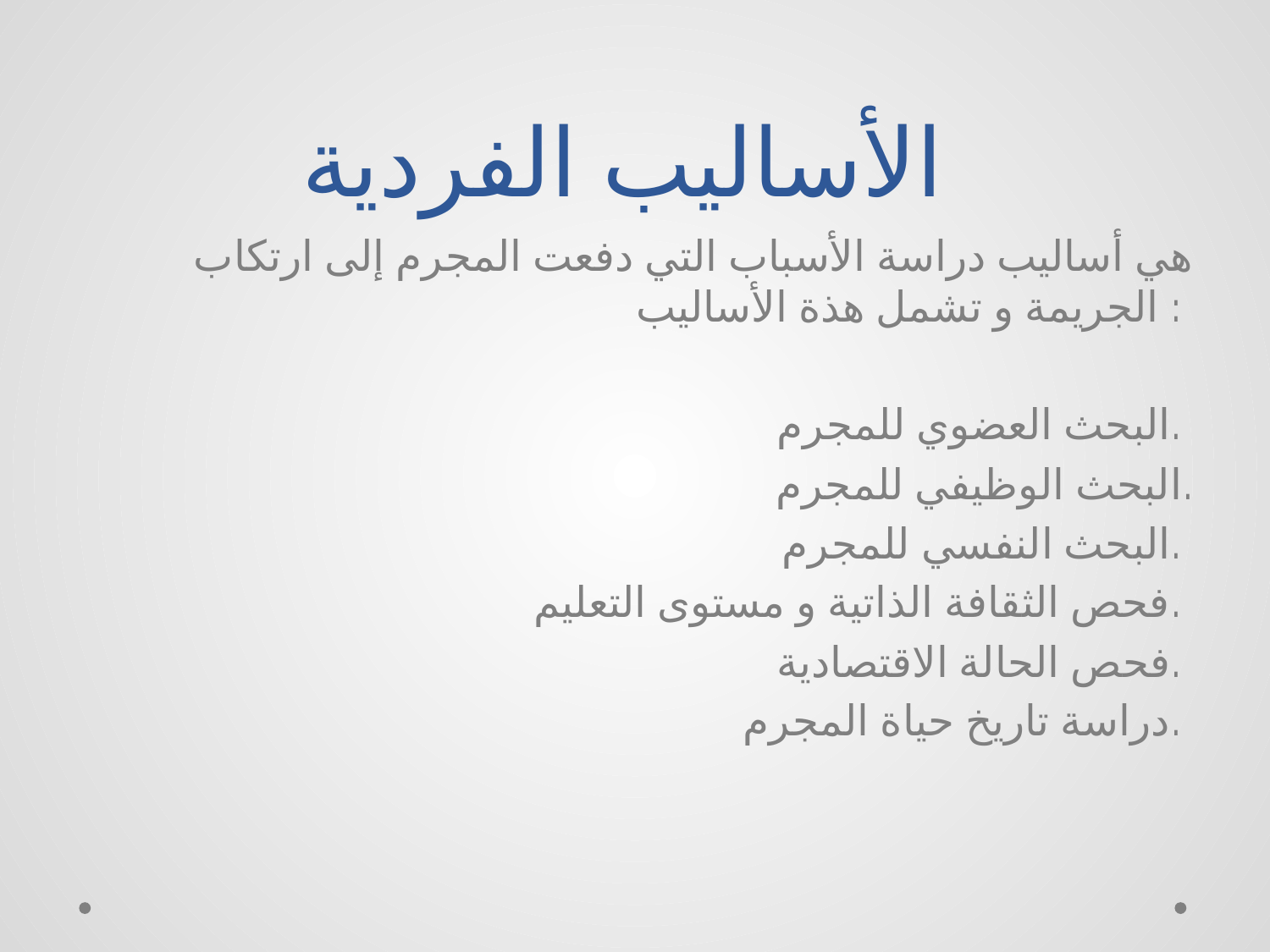

# الأساليب الفردية
هي أساليب دراسة الأسباب التي دفعت المجرم إلى ارتكاب الجريمة و تشمل هذة الأساليب :

البحث العضوي للمجرم.
البحث الوظيفي للمجرم.
البحث النفسي للمجرم.
فحص الثقافة الذاتية و مستوى التعليم.
فحص الحالة الاقتصادية.
دراسة تاريخ حياة المجرم.